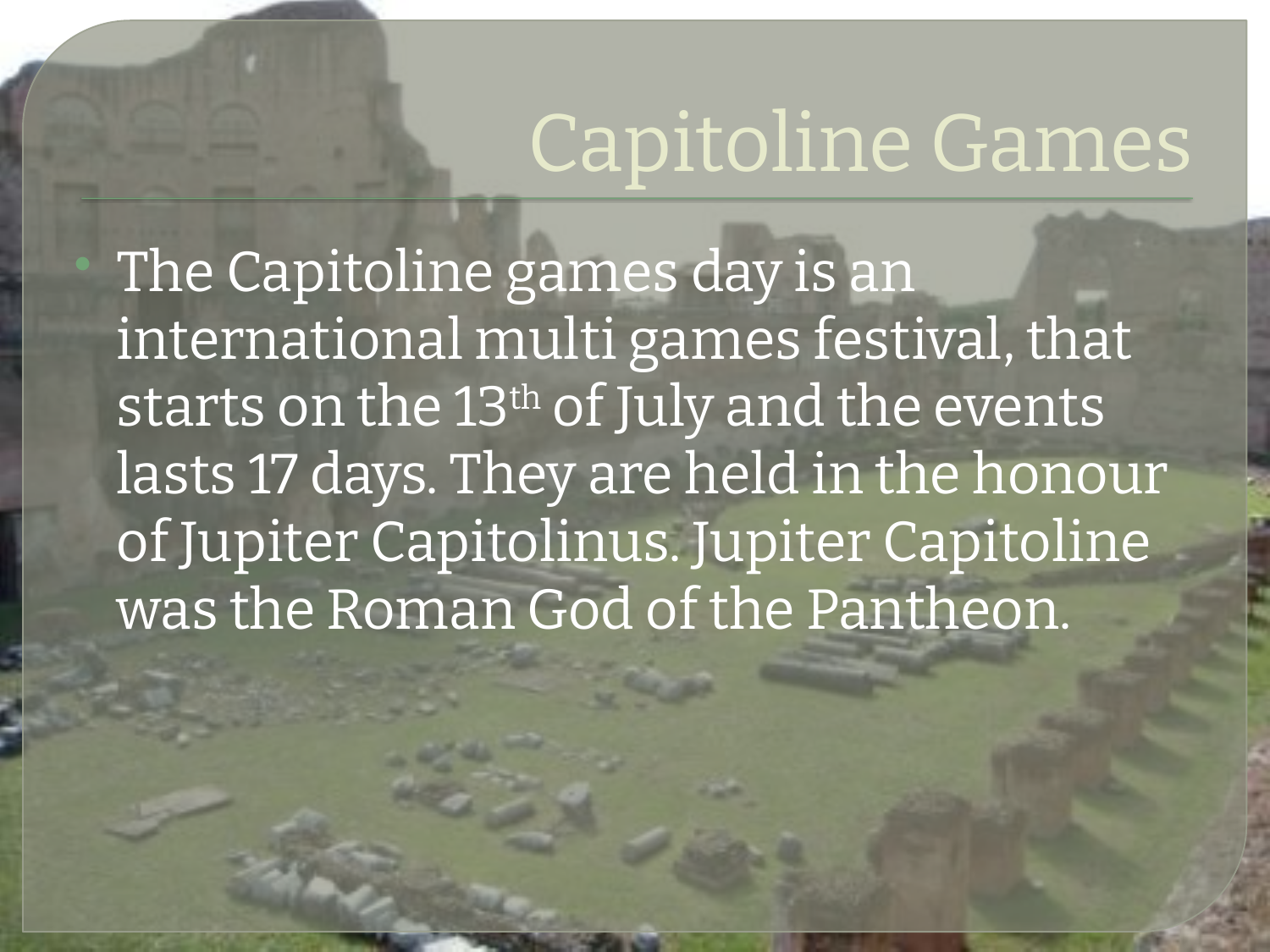

# Capitoline Games
The Capitoline games day is an international multi games festival, that starts on the 13th of July and the events lasts 17 days. They are held in the honour of Jupiter Capitolinus. Jupiter Capitoline was the Roman God of the Pantheon.